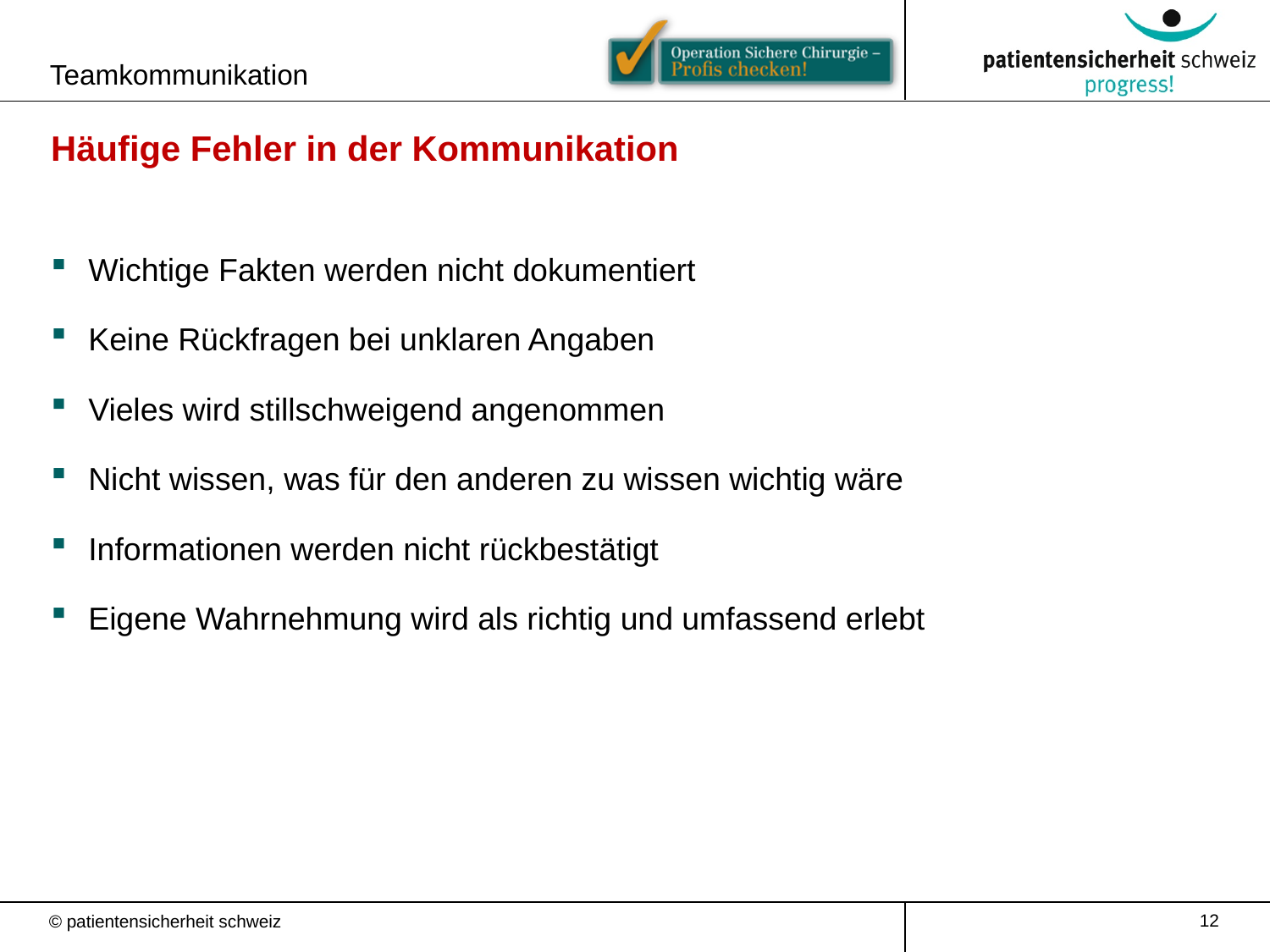

Teamkommunikation
Häufige Fehler in der Kommunikation

Wichtige Fakten werden nicht dokumentiert
Keine Rückfragen bei unklaren Angaben
Vieles wird stillschweigend angenommen
Nicht wissen, was für den anderen zu wissen wichtig wäre
Informationen werden nicht rückbestätigt
Eigene Wahrnehmung wird als richtig und umfassend erlebt

12
© patientensicherheit schweiz